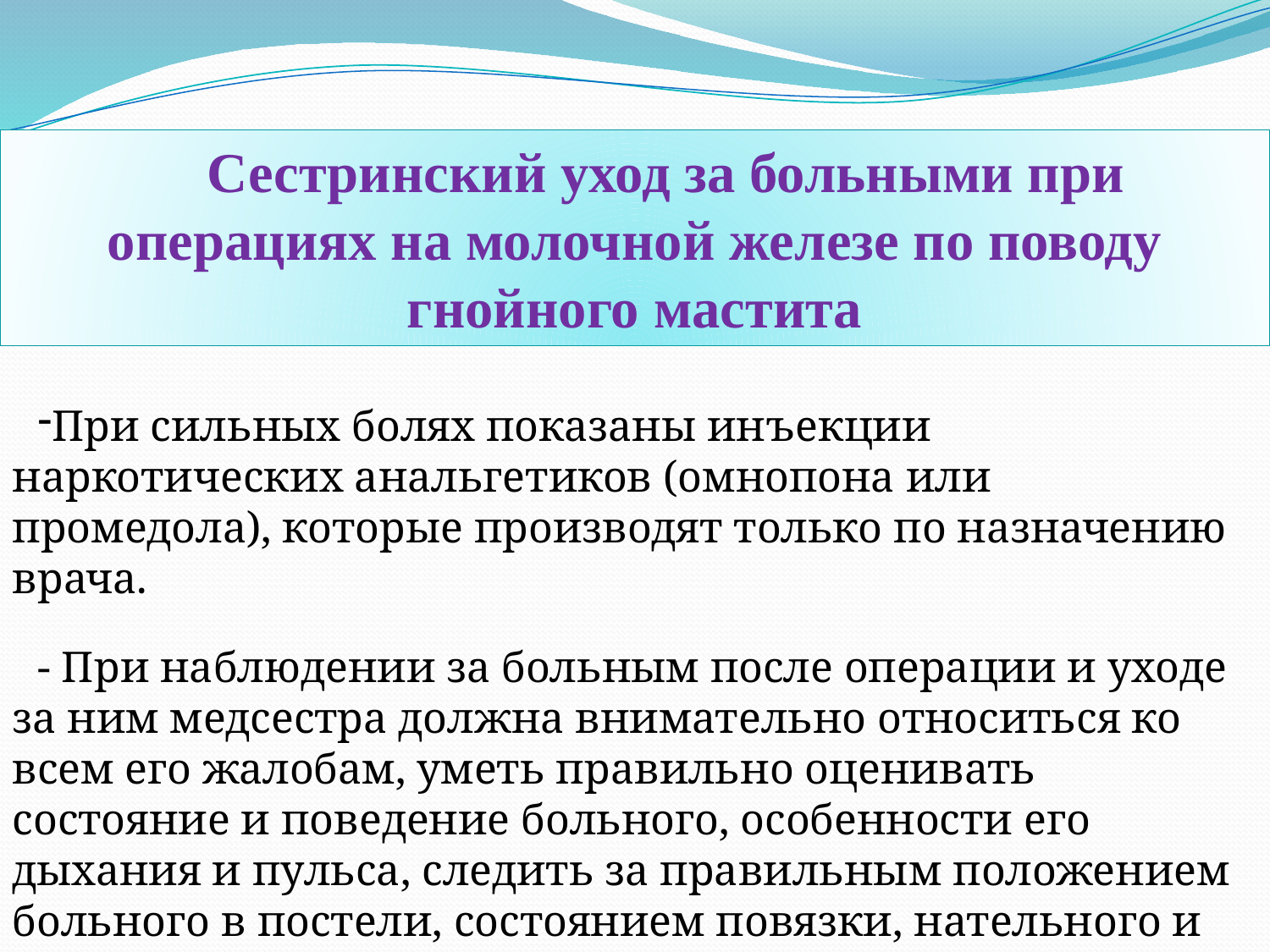

Сестринский уход за больными при операциях на молочной железе по поводу гнойного мастита

При сильных болях показаны инъекции наркотических анальгетиков (омнопона или промедола), которые производят только по назначению врача.

- При наблюдении за больным после операции и уходе за ним медсестра должна внимательно относиться ко всем его жалобам, уметь правильно оценивать состояние и поведение больного, особенности его дыхания и пульса, следить за правильным положением больного в постели, состоянием повязки, нательного и постельного белья.